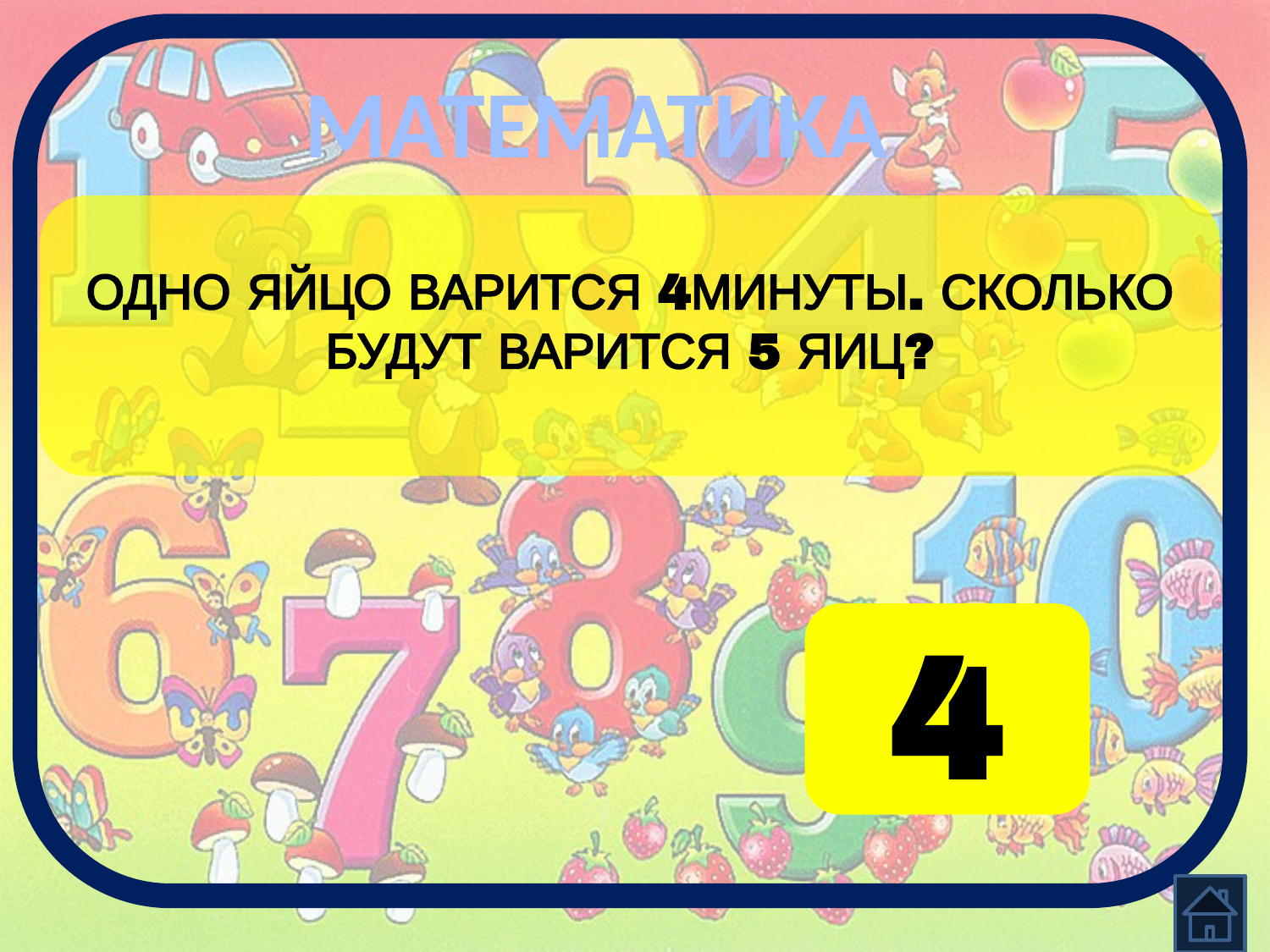

МАТЕМАТИКА
ОДНО ЯЙЦО ВАРИТСЯ 4МИНУТЫ. СКОЛЬКО БУДУТ ВАРИТСЯ 5 ЯИЦ?
4